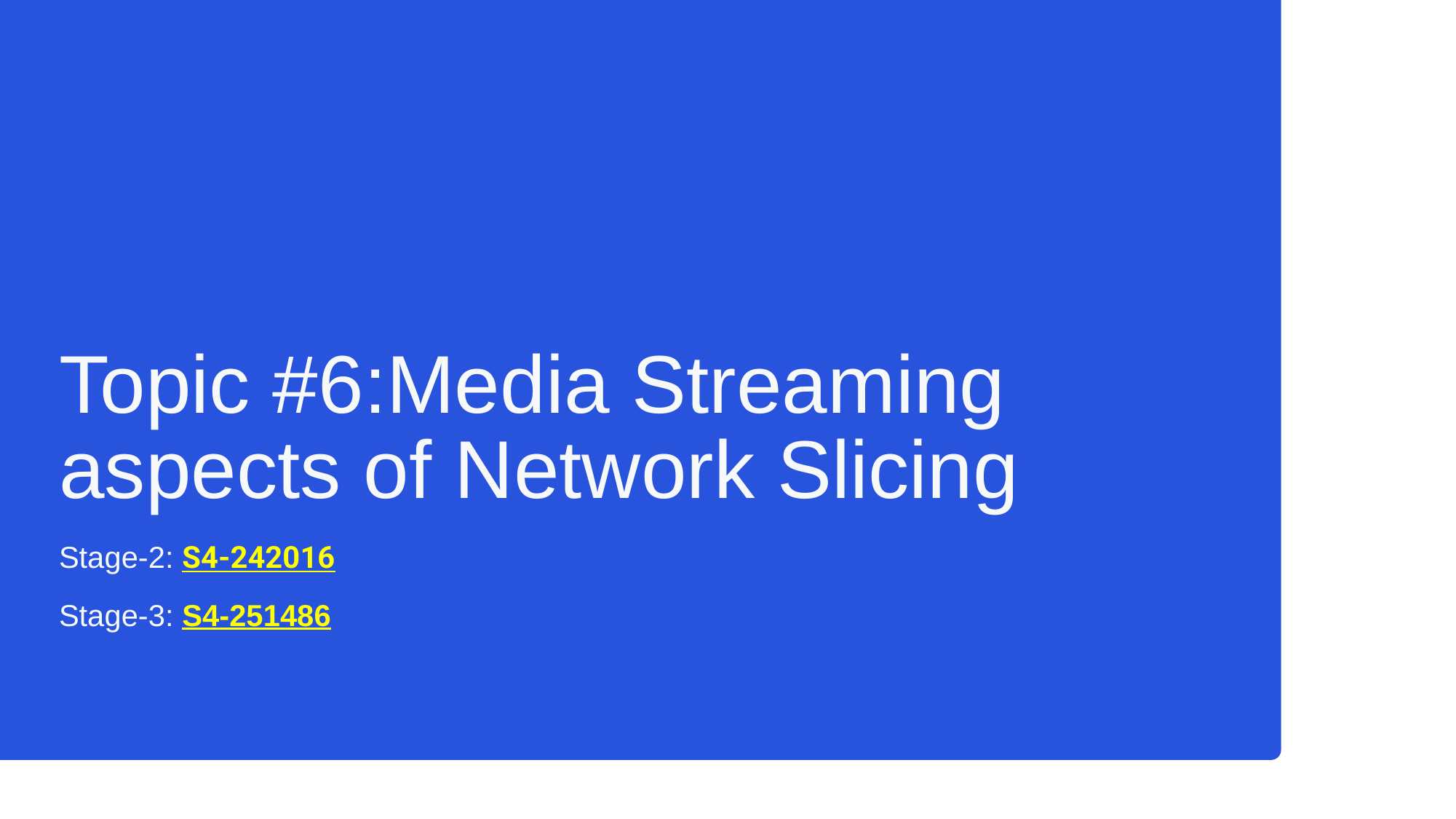

# Topic #6:Media Streaming aspects of Network Slicing
Stage-2: S4-242016
Stage-3: S4-251486